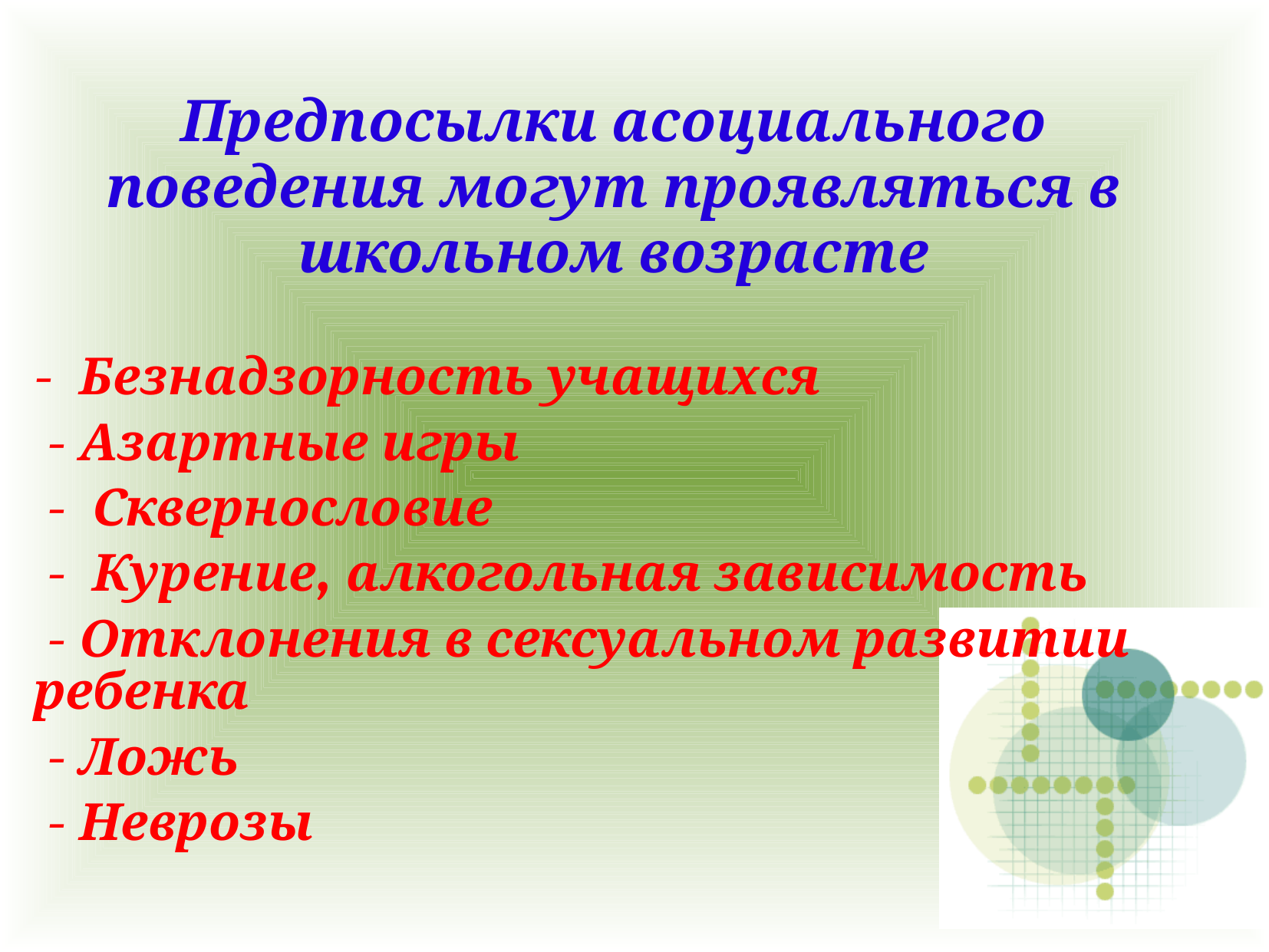

# Предпосылки асоциального поведения могут проявляться в школьном возрасте
-  Безнадзорность учащихся
 - Азартные игры
 -  Сквернословие
 -  Курение, алкогольная зависимость
 - Отклонения в сексуальном развитии ребенка
 - Ложь
 - Неврозы